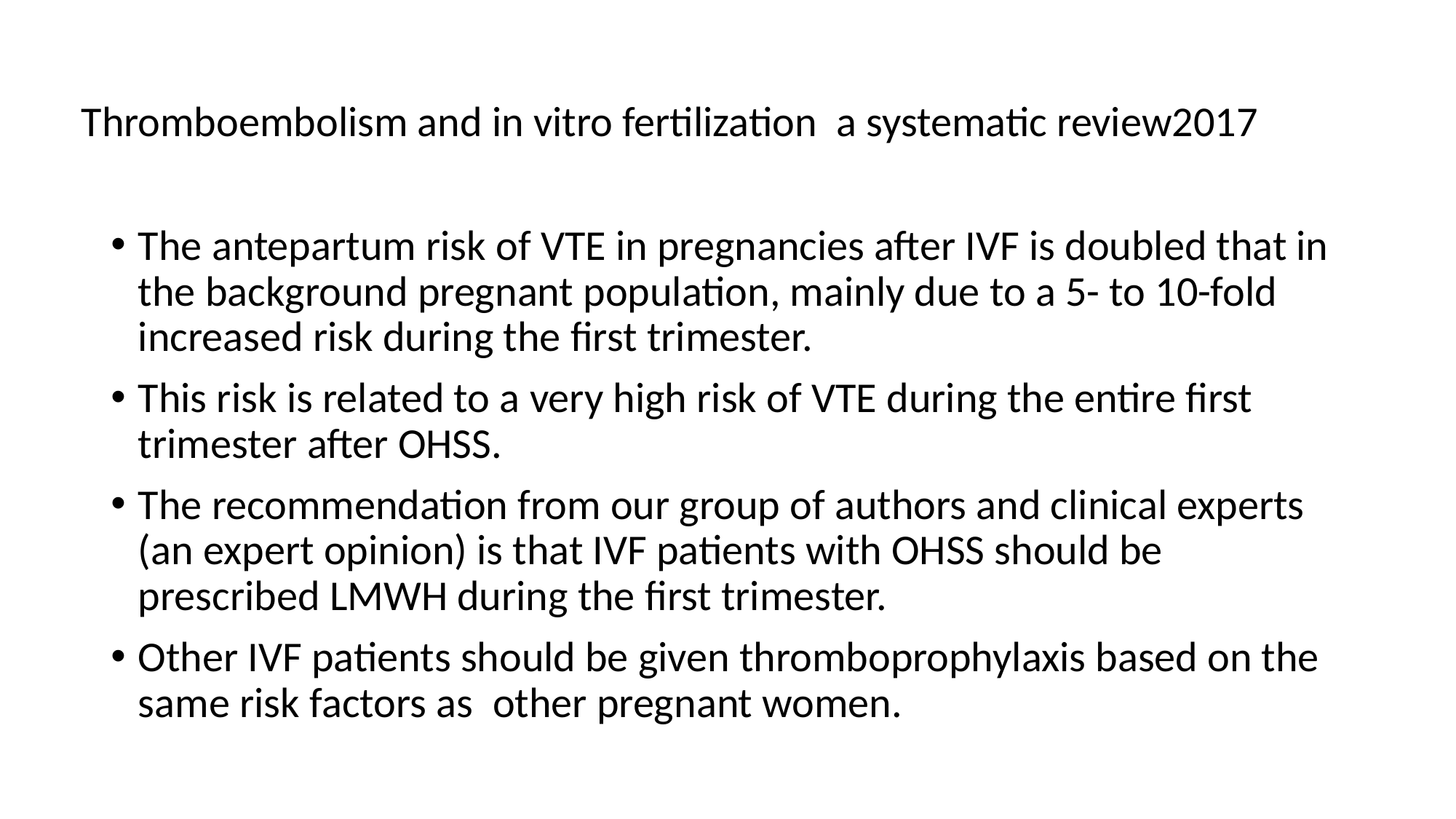

# Thromboembolism and in vitro fertilization  a systematic review2017
The antepartum risk of VTE in pregnancies after IVF is doubled that in the background pregnant population, mainly due to a 5- to 10-fold increased risk during the first trimester.
This risk is related to a very high risk of VTE during the entire first trimester after OHSS.
The recommendation from our group of authors and clinical experts (an expert opinion) is that IVF patients with OHSS should be prescribed LMWH during the first trimester.
Other IVF patients should be given thromboprophylaxis based on the same risk factors as  other pregnant women.